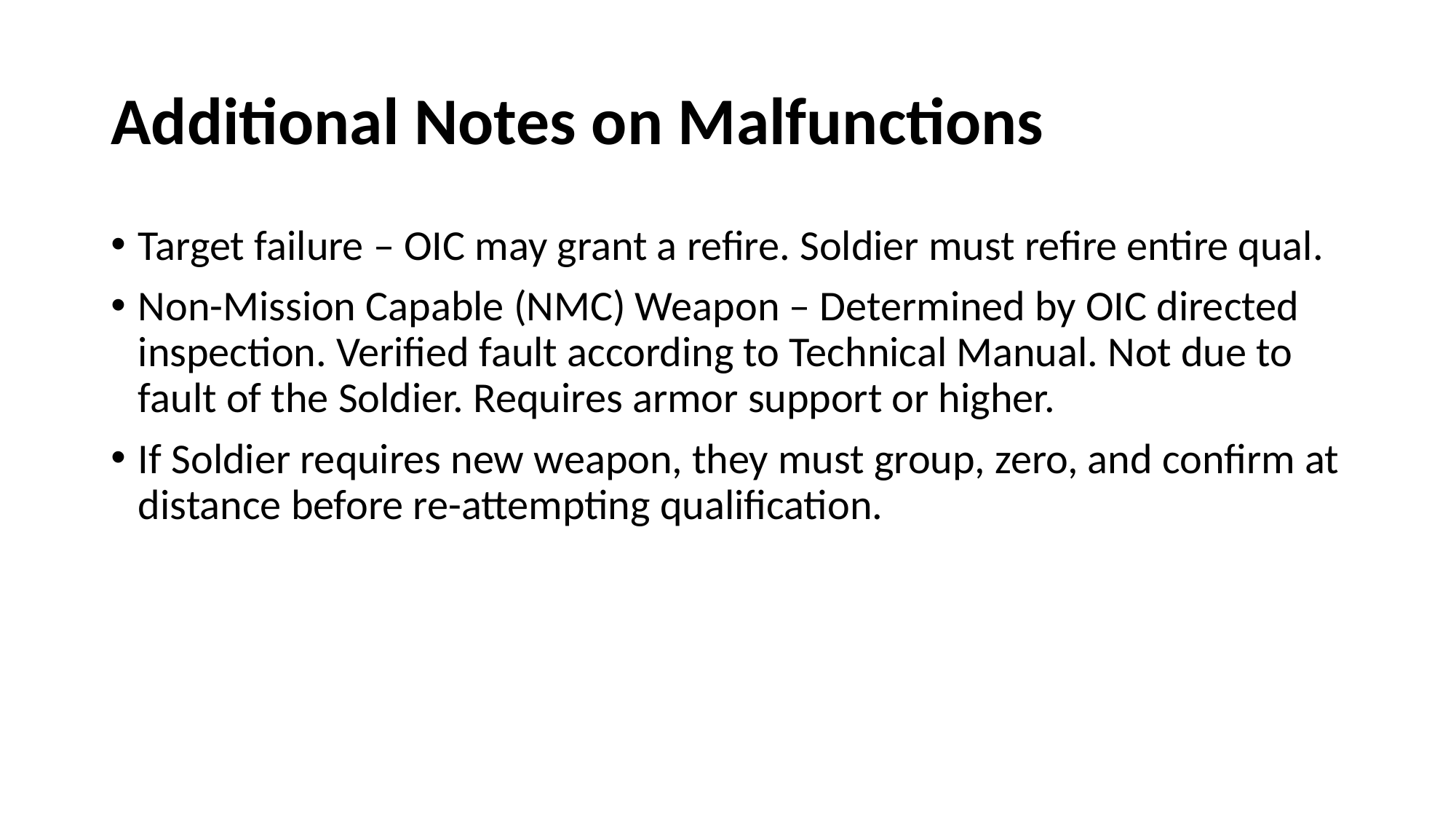

# Additional Notes on Malfunctions
Target failure – OIC may grant a refire. Soldier must refire entire qual.
Non-Mission Capable (NMC) Weapon – Determined by OIC directed inspection. Verified fault according to Technical Manual. Not due to fault of the Soldier. Requires armor support or higher.
If Soldier requires new weapon, they must group, zero, and confirm at distance before re-attempting qualification.